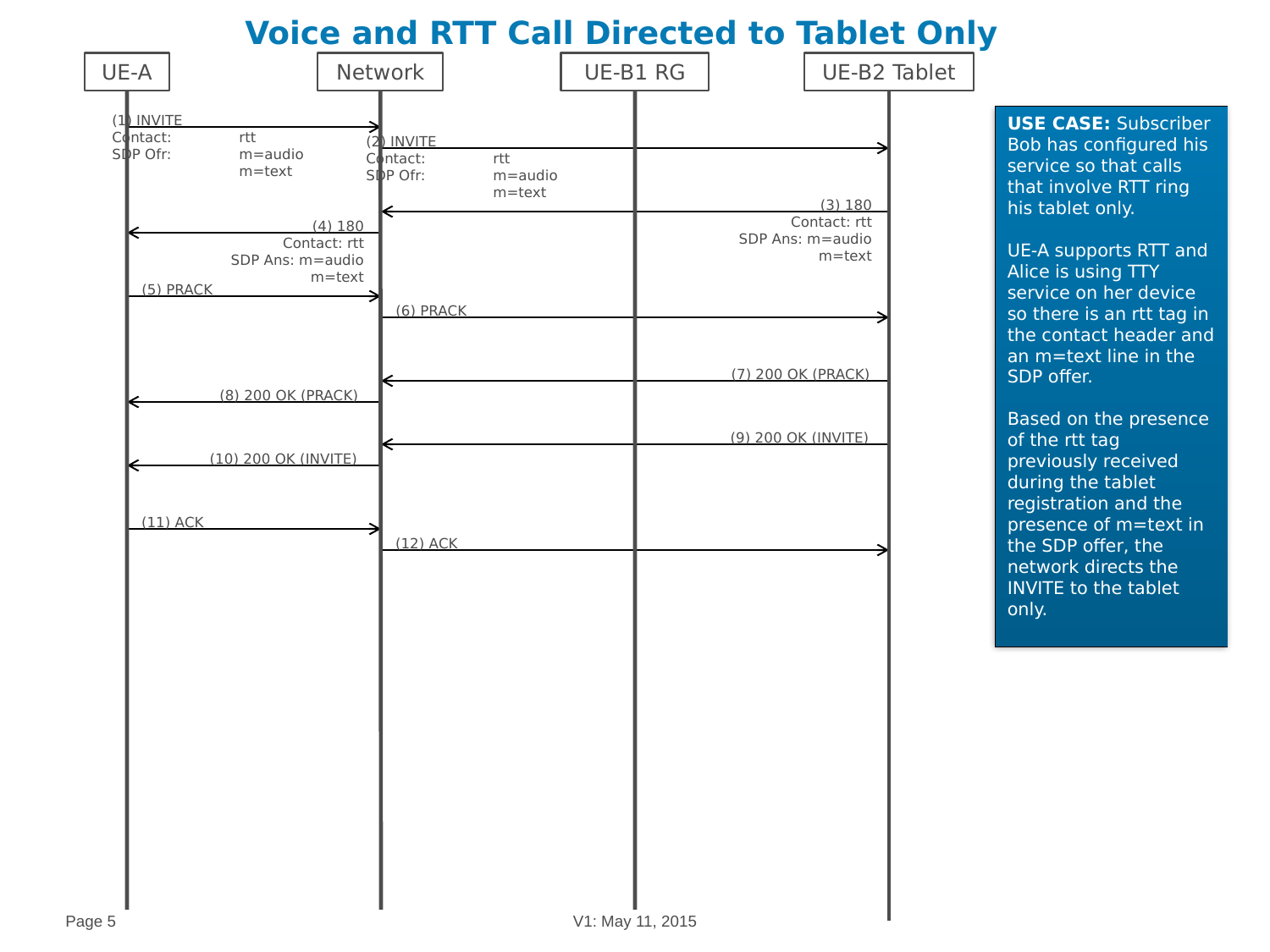

# Voice and RTT Call Directed to Tablet Only
UE-A
Network
UE-B1 RG
UE-B2 Tablet
(1) INVITE
Contact:	rtt
SDP Ofr:	m=audio
	m=text
USE CASE: Subscriber Bob has configured his service so that calls that involve RTT ring his tablet only.

UE-A supports RTT and Alice is using TTY service on her device so there is an rtt tag in the contact header and an m=text line in the SDP offer.

Based on the presence of the rtt tag previously received during the tablet registration and the presence of m=text in the SDP offer, the network directs the INVITE to the tablet only.

(2) INVITE
Contact:	rtt
SDP Ofr:	m=audio
	m=text
(3) 180
Contact: rtt
SDP Ans: m=audio
m=text
(4) 180
Contact: rtt
SDP Ans: m=audio
m=text
(5) PRACK
(6) PRACK
(7) 200 OK (PRACK)
(8) 200 OK (PRACK)
(9) 200 OK (INVITE)
(10) 200 OK (INVITE)
(11) ACK
(12) ACK
Page 5
V1: May 11, 2015